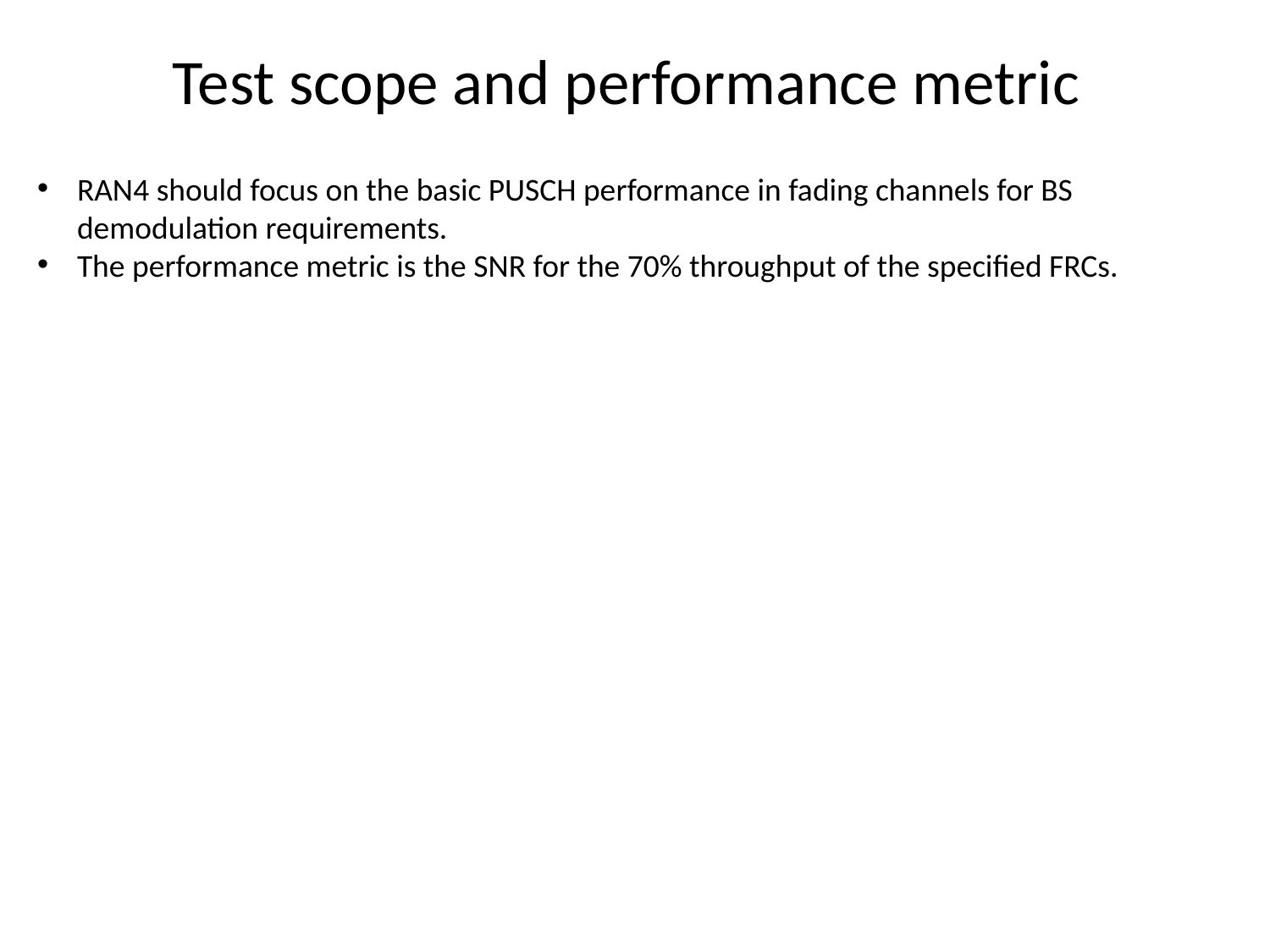

# Test scope and performance metric
RAN4 should focus on the basic PUSCH performance in fading channels for BS demodulation requirements.
The performance metric is the SNR for the 70% throughput of the specified FRCs.